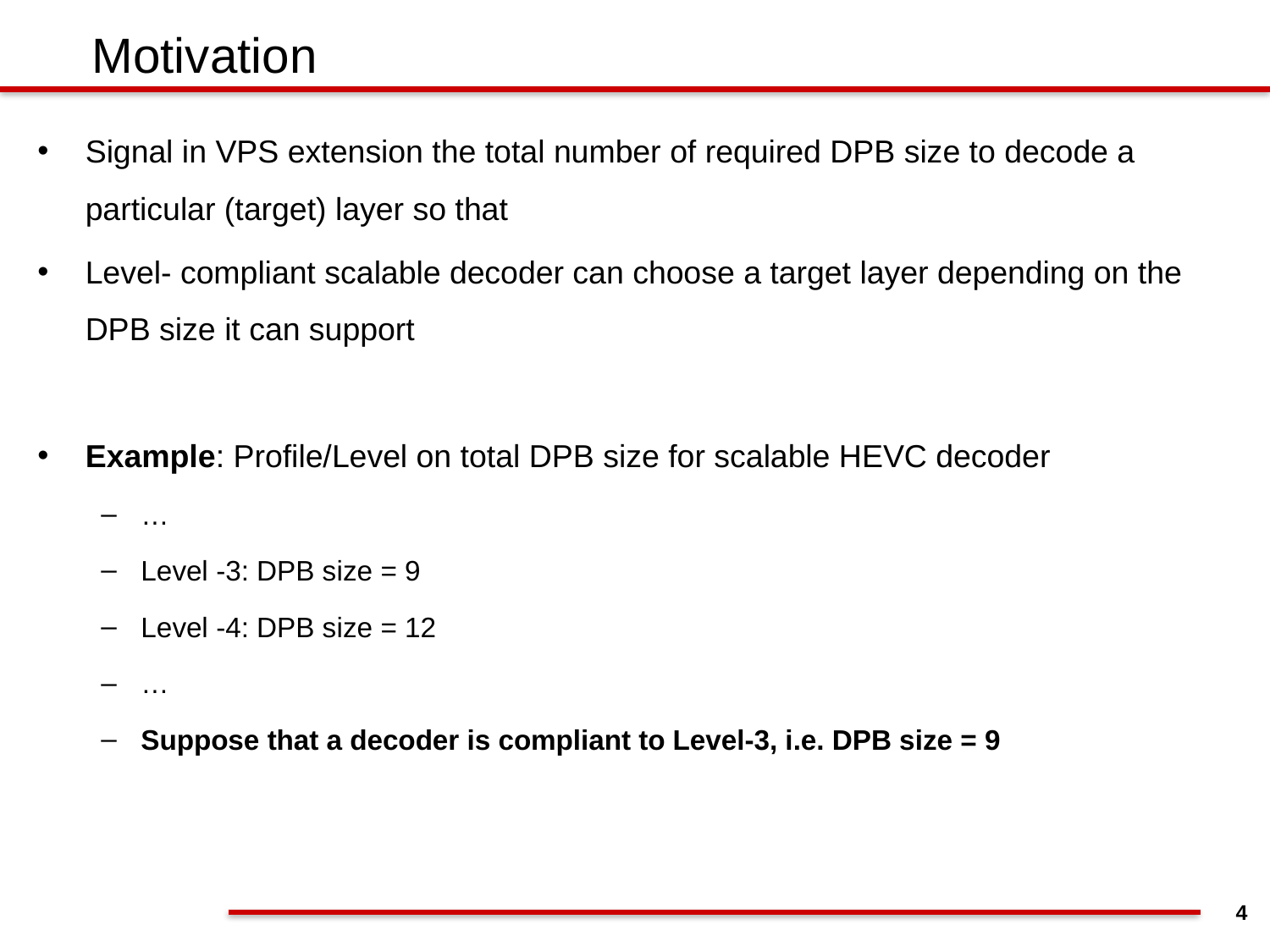

# Motivation
Signal in VPS extension the total number of required DPB size to decode a particular (target) layer so that
Level- compliant scalable decoder can choose a target layer depending on the DPB size it can support

Example: Profile/Level on total DPB size for scalable HEVC decoder
…
Level -3: DPB size = 9
Level -4: DPB size = 12
…
Suppose that a decoder is compliant to Level-3, i.e. DPB size = 9
4